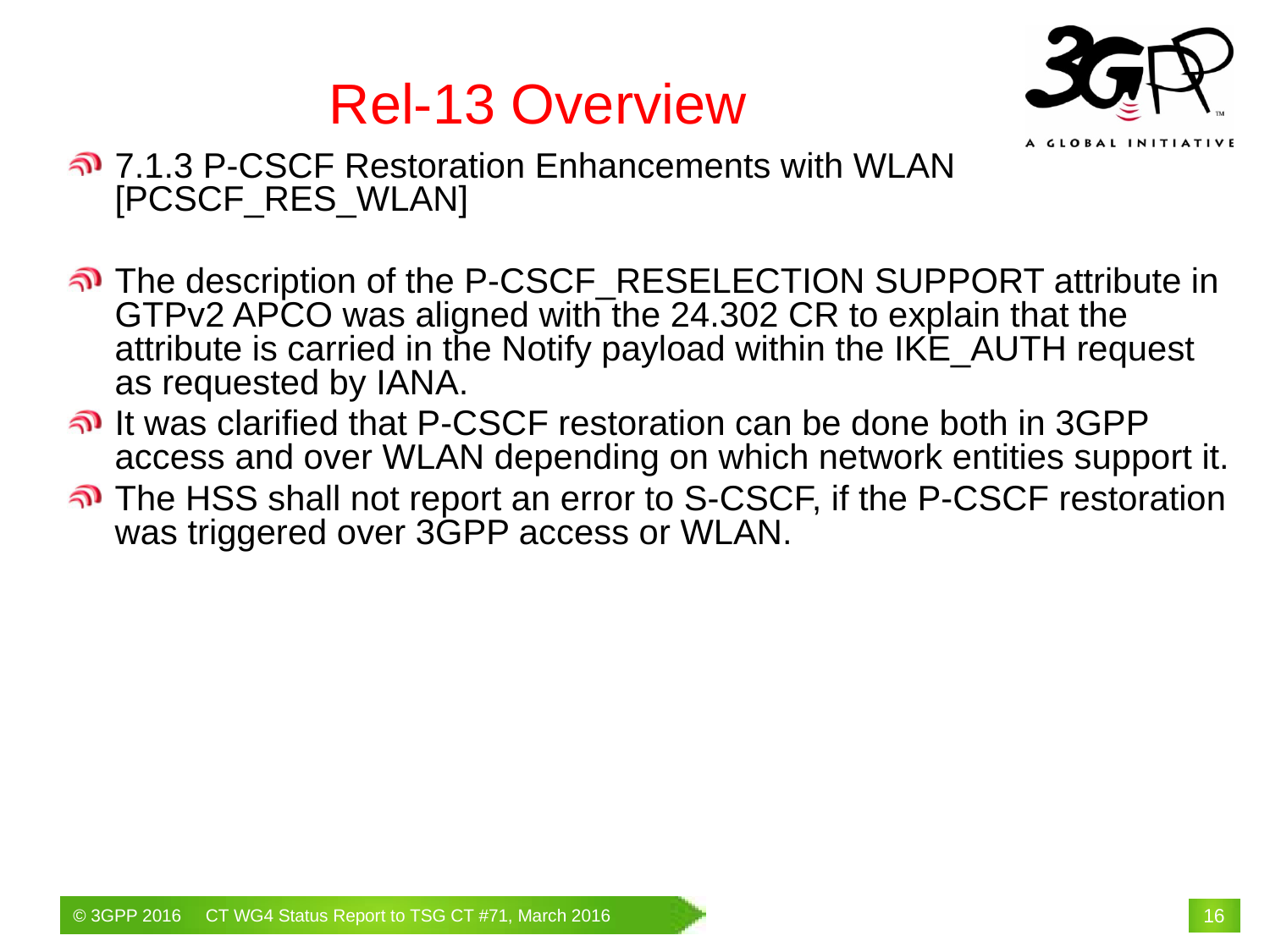

# Rel-13 Overview
7.1.3 P-CSCF Restoration Enhancements with WLAN [PCSCF_RES_WLAN]

The description of the P-CSCF_RESELECTION SUPPORT attribute in GTPv2 APCO was aligned with the 24.302 CR to explain that the attribute is carried in the Notify payload within the IKE_AUTH request as requested by IANA.
It was clarified that P-CSCF restoration can be done both in 3GPP access and over WLAN depending on which network entities support it.
The HSS shall not report an error to S-CSCF, if the P-CSCF restoration was triggered over 3GPP access or WLAN.